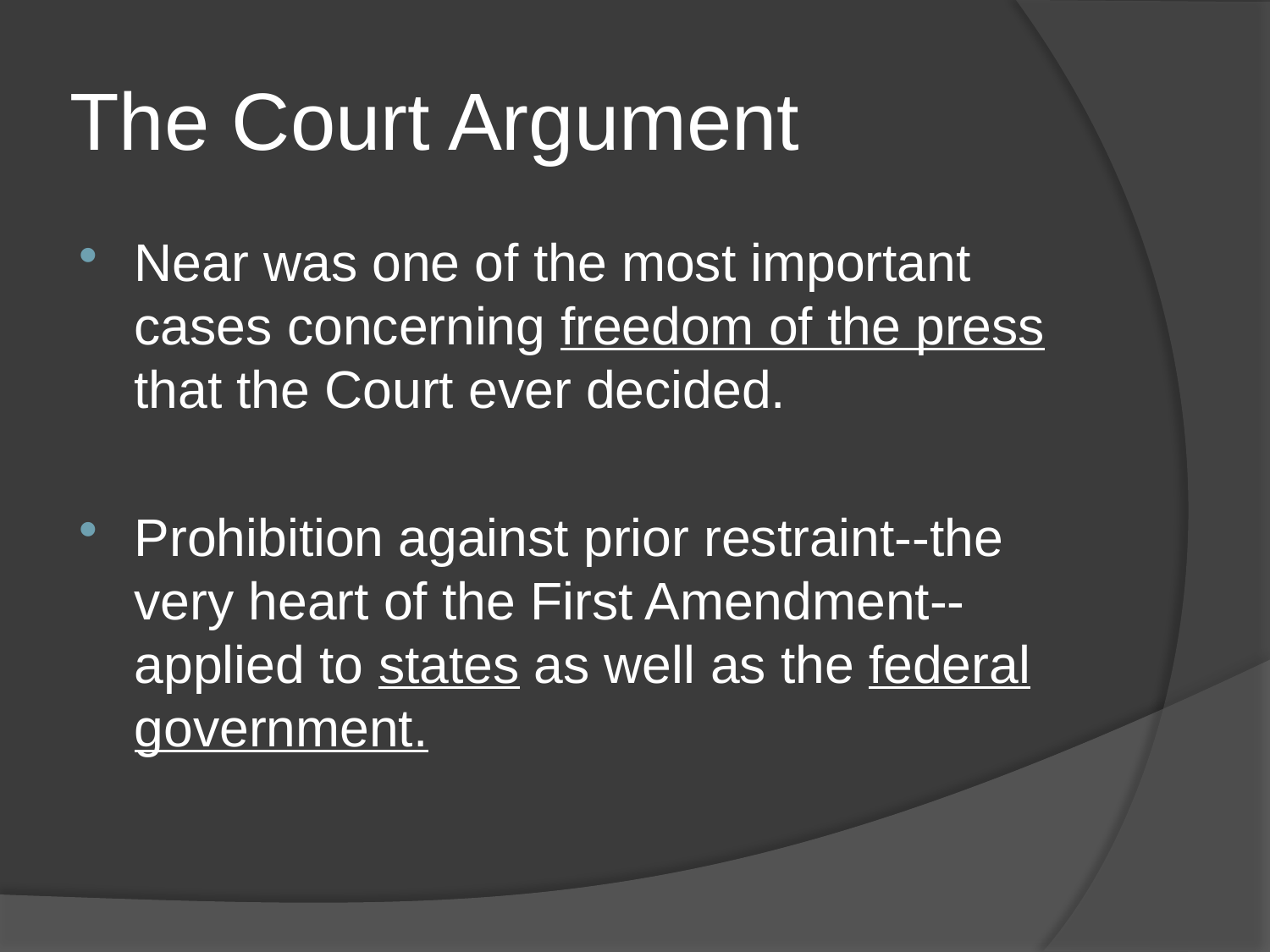

# The Court Argument
Near was one of the most important cases concerning freedom of the press that the Court ever decided.

Prohibition against prior restraint--the very heart of the First Amendment--applied to states as well as the federal government.